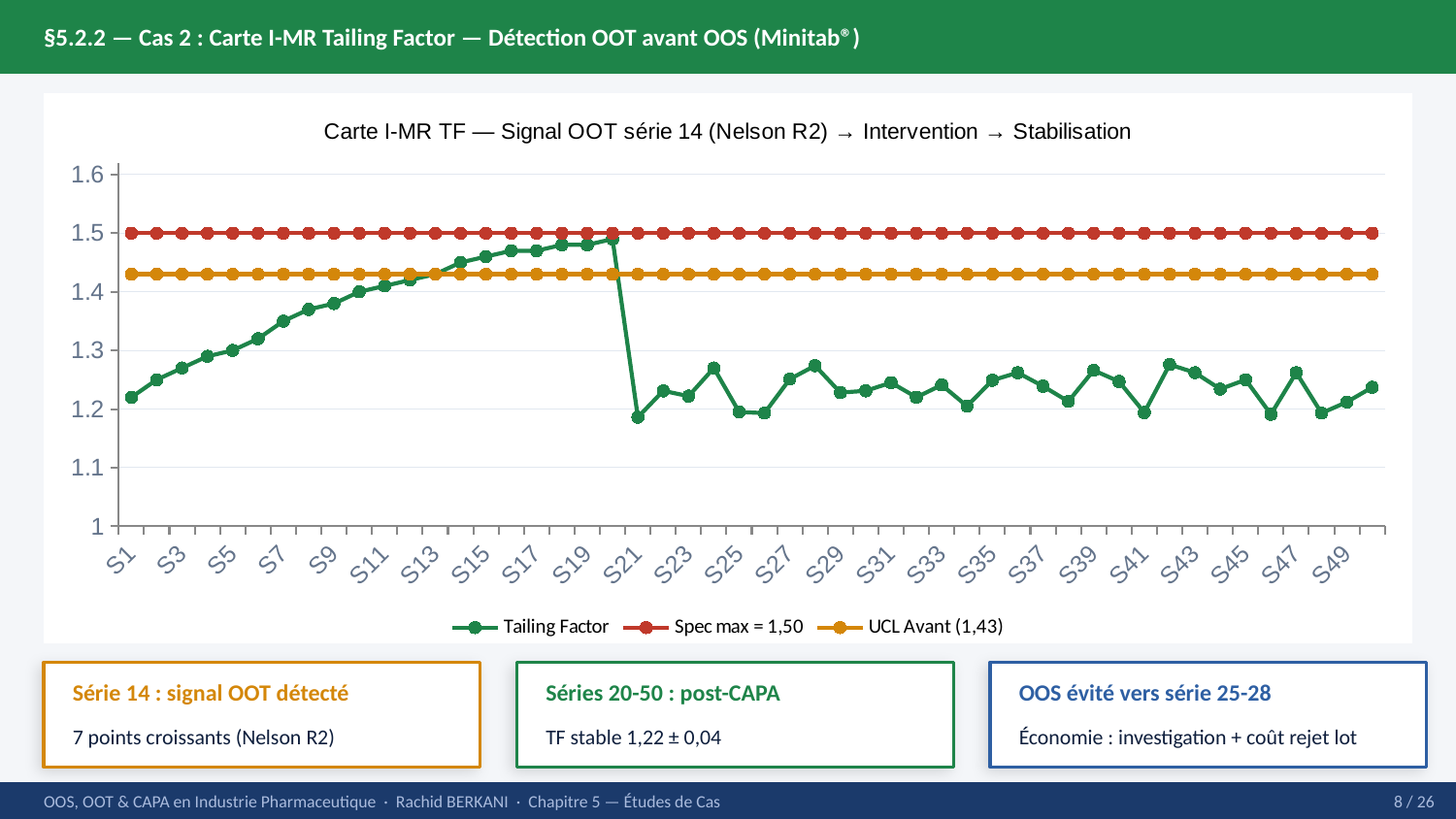

§5.2.2 — Cas 2 : Carte I-MR Tailing Factor — Détection OOT avant OOS (Minitab®)

### Chart: Carte I-MR TF — Signal OOT série 14 (Nelson R2) → Intervention → Stabilisation

| Category | Tailing Factor | Spec max = 1,50 | UCL Avant (1,43) |
|---|---|---|---|
| S1 | 1.22 | 1.5 | 1.43 |
| S2 | 1.25 | 1.5 | 1.43 |
| S3 | 1.27 | 1.5 | 1.43 |
| S4 | 1.29 | 1.5 | 1.43 |
| S5 | 1.3 | 1.5 | 1.43 |
| S6 | 1.32 | 1.5 | 1.43 |
| S7 | 1.35 | 1.5 | 1.43 |
| S8 | 1.37 | 1.5 | 1.43 |
| S9 | 1.38 | 1.5 | 1.43 |
| S10 | 1.4 | 1.5 | 1.43 |
| S11 | 1.41 | 1.5 | 1.43 |
| S12 | 1.42 | 1.5 | 1.43 |
| S13 | 1.43 | 1.5 | 1.43 |
| S14 | 1.45 | 1.5 | 1.43 |
| S15 | 1.46 | 1.5 | 1.43 |
| S16 | 1.47 | 1.5 | 1.43 |
| S17 | 1.47 | 1.5 | 1.43 |
| S18 | 1.48 | 1.5 | 1.43 |
| S19 | 1.48 | 1.5 | 1.43 |
| S20 | 1.49 | 1.5 | 1.43 |
| S21 | 1.186 | 1.5 | 1.43 |
| S22 | 1.231 | 1.5 | 1.43 |
| S23 | 1.222 | 1.5 | 1.43 |
| S24 | 1.27 | 1.5 | 1.43 |
| S25 | 1.195 | 1.5 | 1.43 |
| S26 | 1.193 | 1.5 | 1.43 |
| S27 | 1.251 | 1.5 | 1.43 |
| S28 | 1.274 | 1.5 | 1.43 |
| S29 | 1.228 | 1.5 | 1.43 |
| S30 | 1.231 | 1.5 | 1.43 |
| S31 | 1.245 | 1.5 | 1.43 |
| S32 | 1.22 | 1.5 | 1.43 |
| S33 | 1.241 | 1.5 | 1.43 |
| S34 | 1.205 | 1.5 | 1.43 |
| S35 | 1.249 | 1.5 | 1.43 |
| S36 | 1.262 | 1.5 | 1.43 |
| S37 | 1.239 | 1.5 | 1.43 |
| S38 | 1.213 | 1.5 | 1.43 |
| S39 | 1.266 | 1.5 | 1.43 |
| S40 | 1.247 | 1.5 | 1.43 |
| S41 | 1.194 | 1.5 | 1.43 |
| S42 | 1.276 | 1.5 | 1.43 |
| S43 | 1.262 | 1.5 | 1.43 |
| S44 | 1.234 | 1.5 | 1.43 |
| S45 | 1.25 | 1.5 | 1.43 |
| S46 | 1.191 | 1.5 | 1.43 |
| S47 | 1.262 | 1.5 | 1.43 |
| S48 | 1.193 | 1.5 | 1.43 |
| S49 | 1.212 | 1.5 | 1.43 |
| S50 | 1.237 | 1.5 | 1.43 |

Série 14 : signal OOT détecté
Séries 20-50 : post-CAPA
OOS évité vers série 25-28
7 points croissants (Nelson R2)
TF stable 1,22 ± 0,04
Économie : investigation + coût rejet lot

OOS, OOT & CAPA en Industrie Pharmaceutique  ·  Rachid BERKANI  ·  Chapitre 5 — Études de Cas
8 / 26